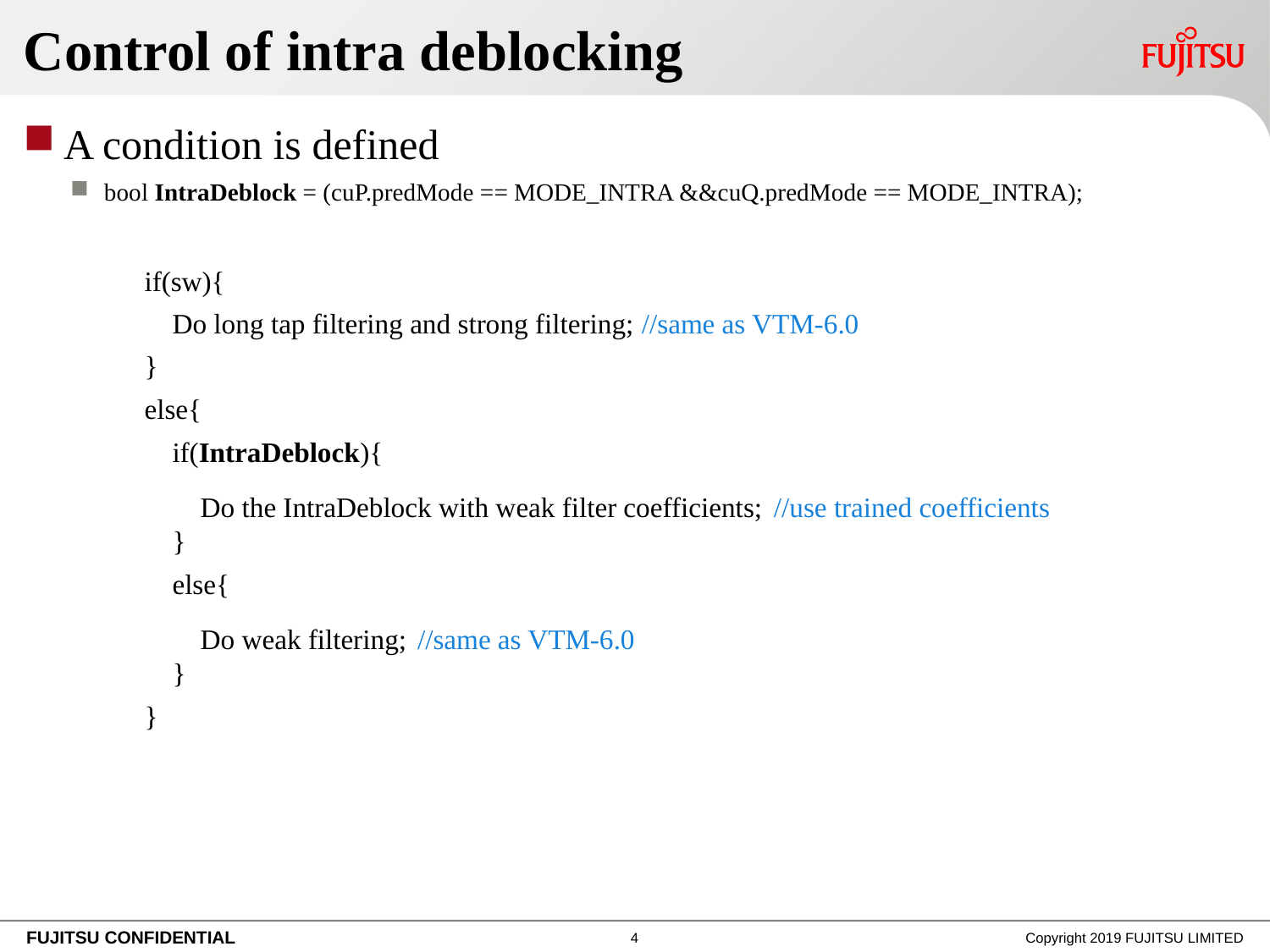

# Control of intra deblocking
A condition is defined
bool IntraDeblock = (cuP.predMode == MODE_INTRA &&cuQ.predMode == MODE_INTRA);

| if(sw){ |
| --- |
| Do long tap filtering and strong filtering; //same as VTM-6.0 |
| } |
| else{ |
| if(IntraDeblock){ |
| Do the IntraDeblock with weak filter coefficients; //use trained coefficients |
| } |
| else{ |
| Do weak filtering; //same as VTM-6.0 |
| } |
| } |
4
Copyright 2019 FUJITSU LIMITED